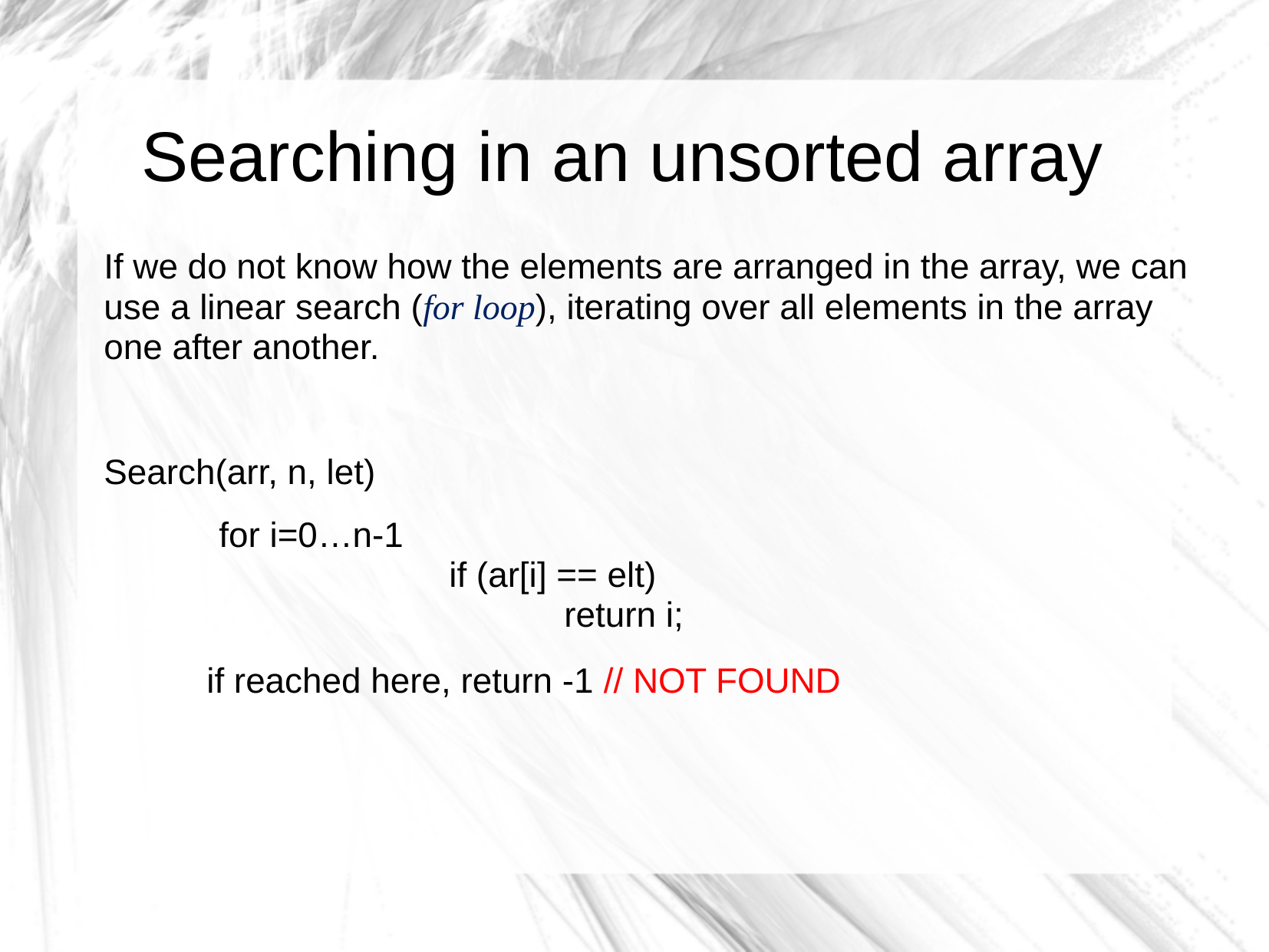

# Searching in an unsorted array
If we do not know how the elements are arranged in the array, we can use a linear search (for loop), iterating over all elements in the array one after another.

Search(arr, n, let)
	for i=0…n-1
			if (ar[i] == elt)
				return i;
	if reached here, return -1 // NOT FOUND